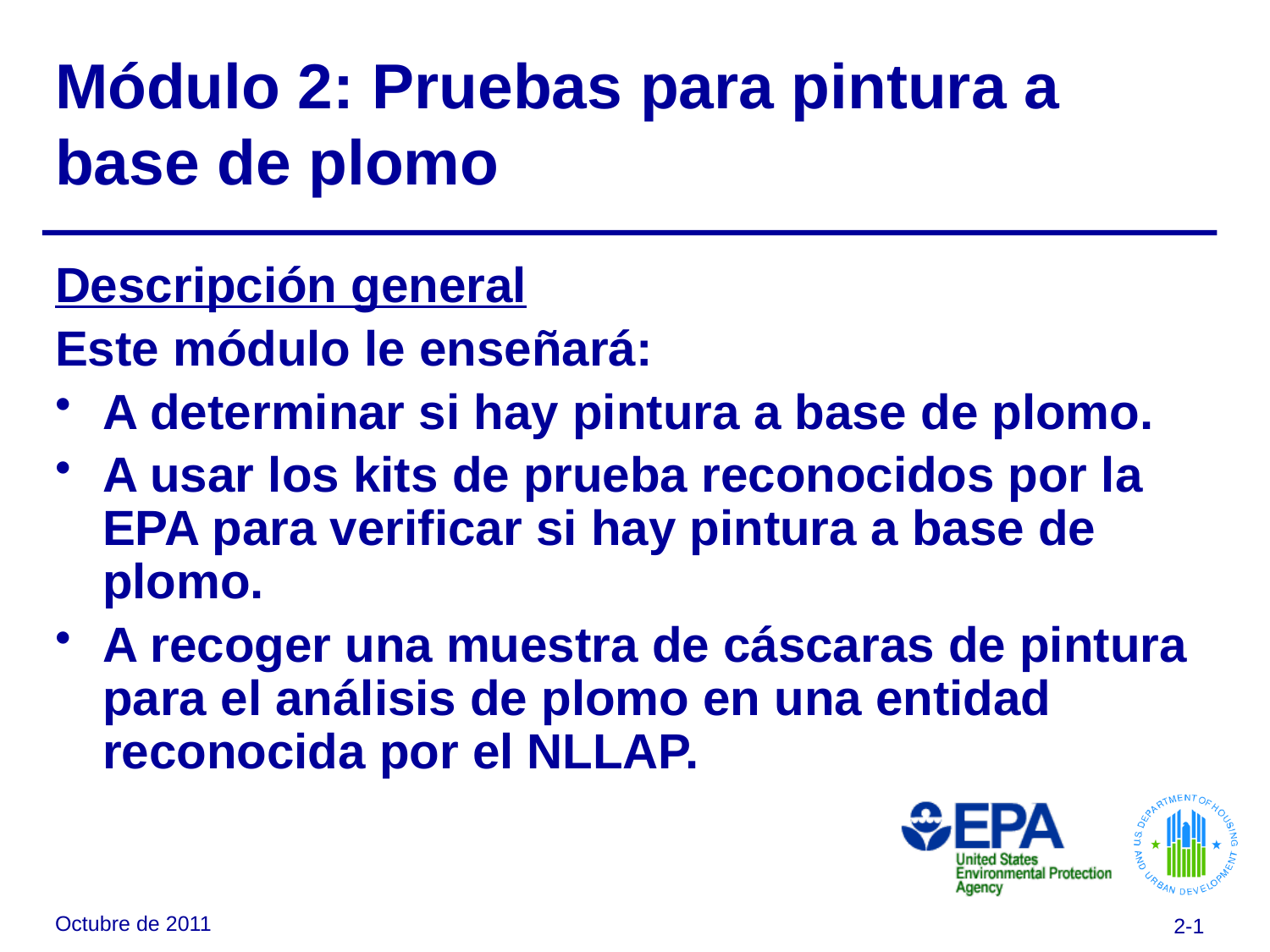

# Módulo 2: Pruebas para pintura a base de plomo
Descripción general
Este módulo le enseñará:
A determinar si hay pintura a base de plomo.
A usar los kits de prueba reconocidos por la EPA para verificar si hay pintura a base de plomo.
A recoger una muestra de cáscaras de pintura para el análisis de plomo en una entidad reconocida por el NLLAP.
Octubre de 2011
2-1